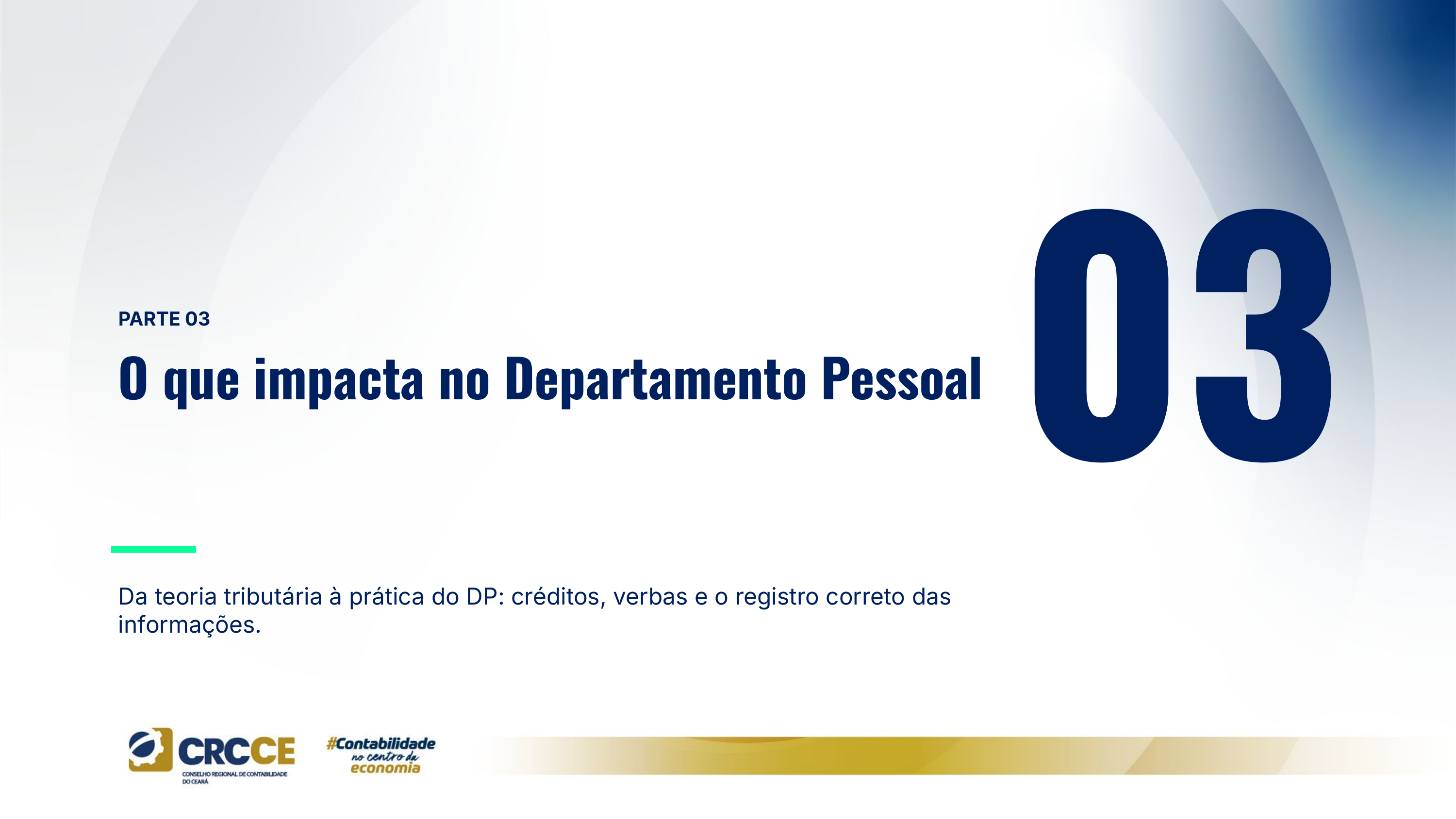

03
PARTE 03
O que impacta no Departamento Pessoal

Da teoria tributária à prática do DP: créditos, verbas e o registro correto das informações.